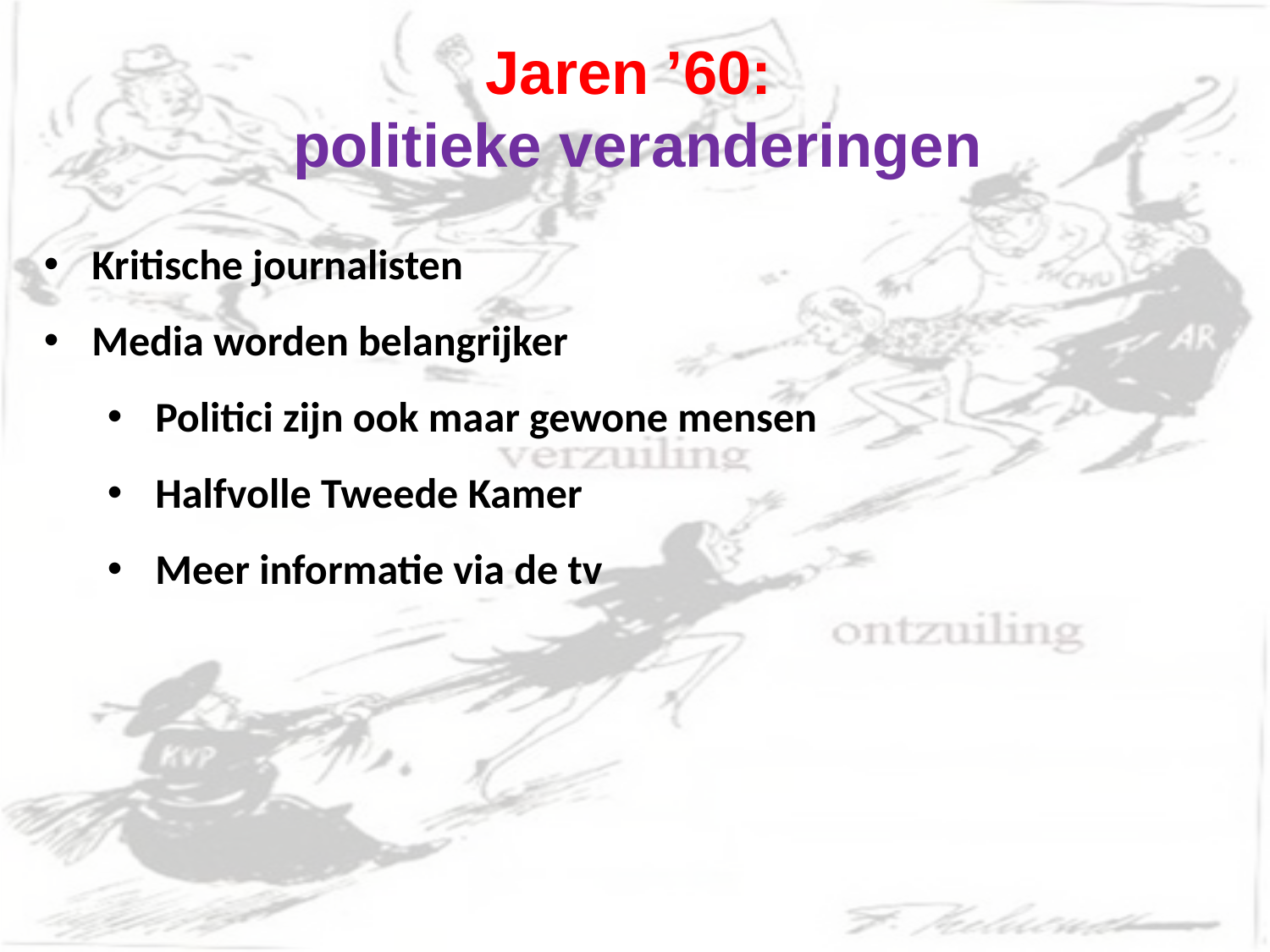

# Jaren ’60: politieke veranderingen
Kritische journalisten
Media worden belangrijker
Politici zijn ook maar gewone mensen
Halfvolle Tweede Kamer
Meer informatie via de tv